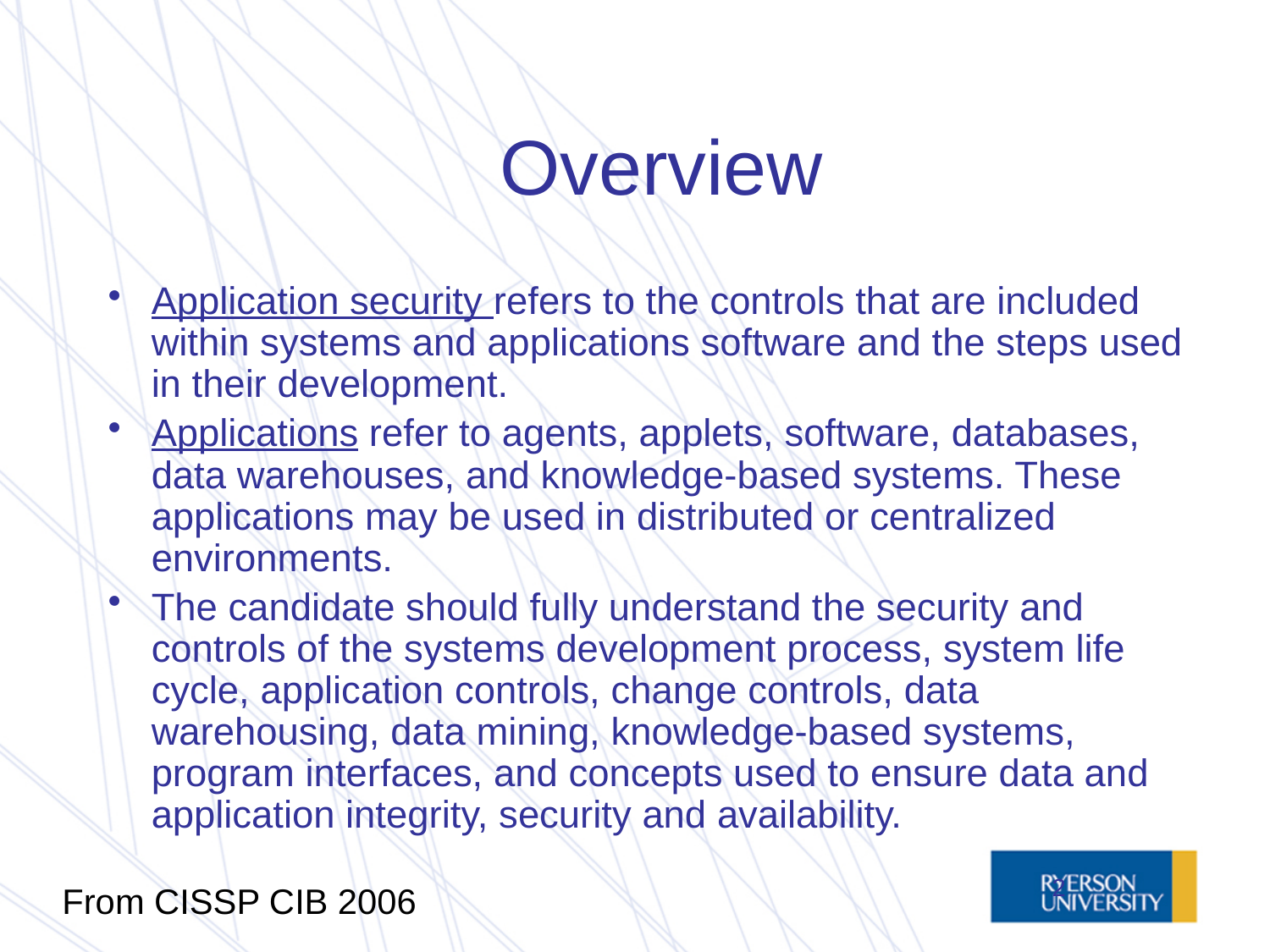

# Overview
Application security refers to the controls that are included within systems and applications software and the steps used in their development.
Applications refer to agents, applets, software, databases, data warehouses, and knowledge-based systems. These applications may be used in distributed or centralized environments.
The candidate should fully understand the security and controls of the systems development process, system life cycle, application controls, change controls, data warehousing, data mining, knowledge-based systems, program interfaces, and concepts used to ensure data and application integrity, security and availability.
2
From CISSP CIB 2006